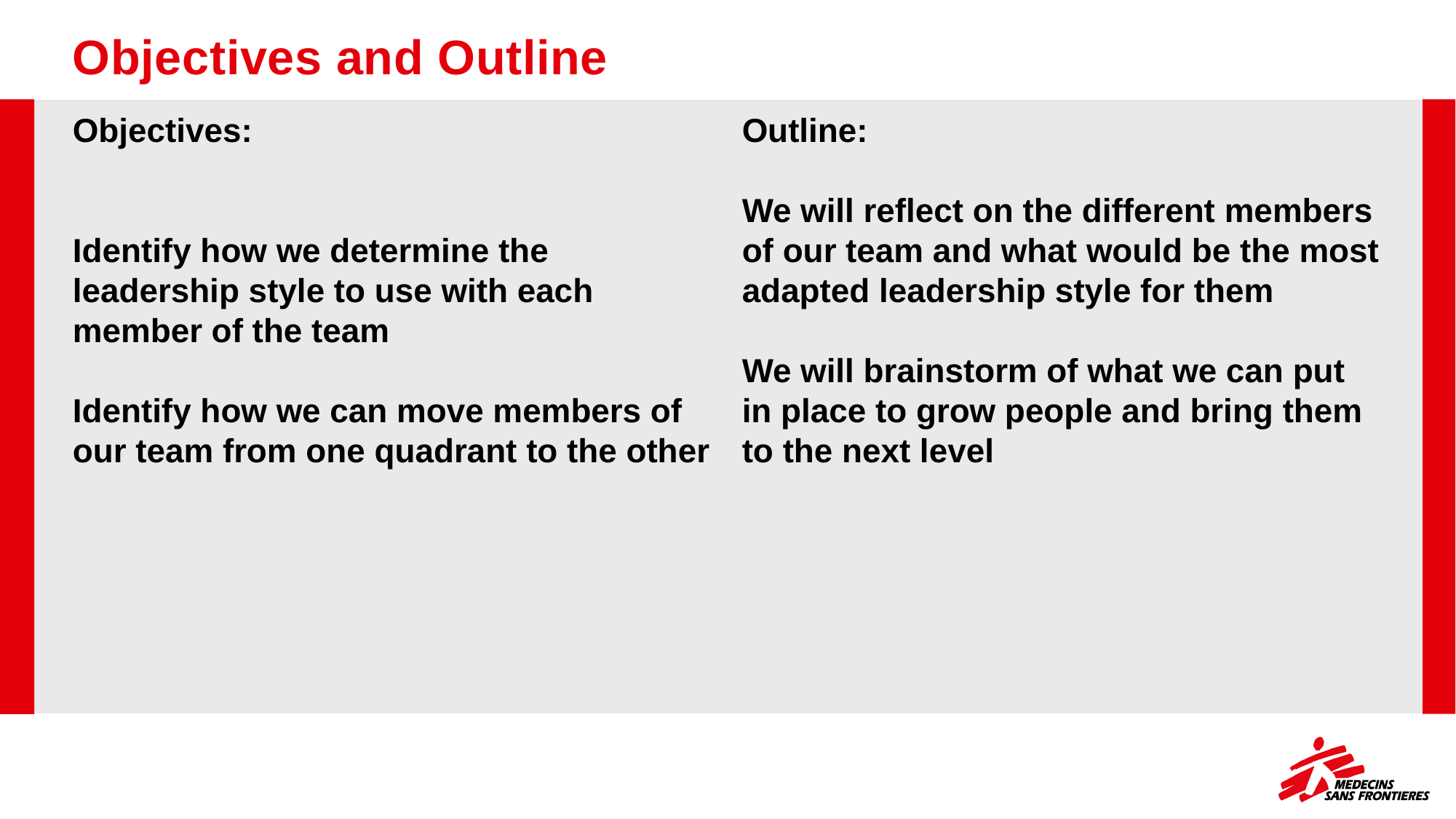

# Objectives and Outline
Objectives:

Identify how we determine the leadership style to use with each member of the team

Identify how we can move members of our team from one quadrant to the other
Outline:

We will reflect on the different members of our team and what would be the most adapted leadership style for them

We will brainstorm of what we can put in place to grow people and bring them to the next level